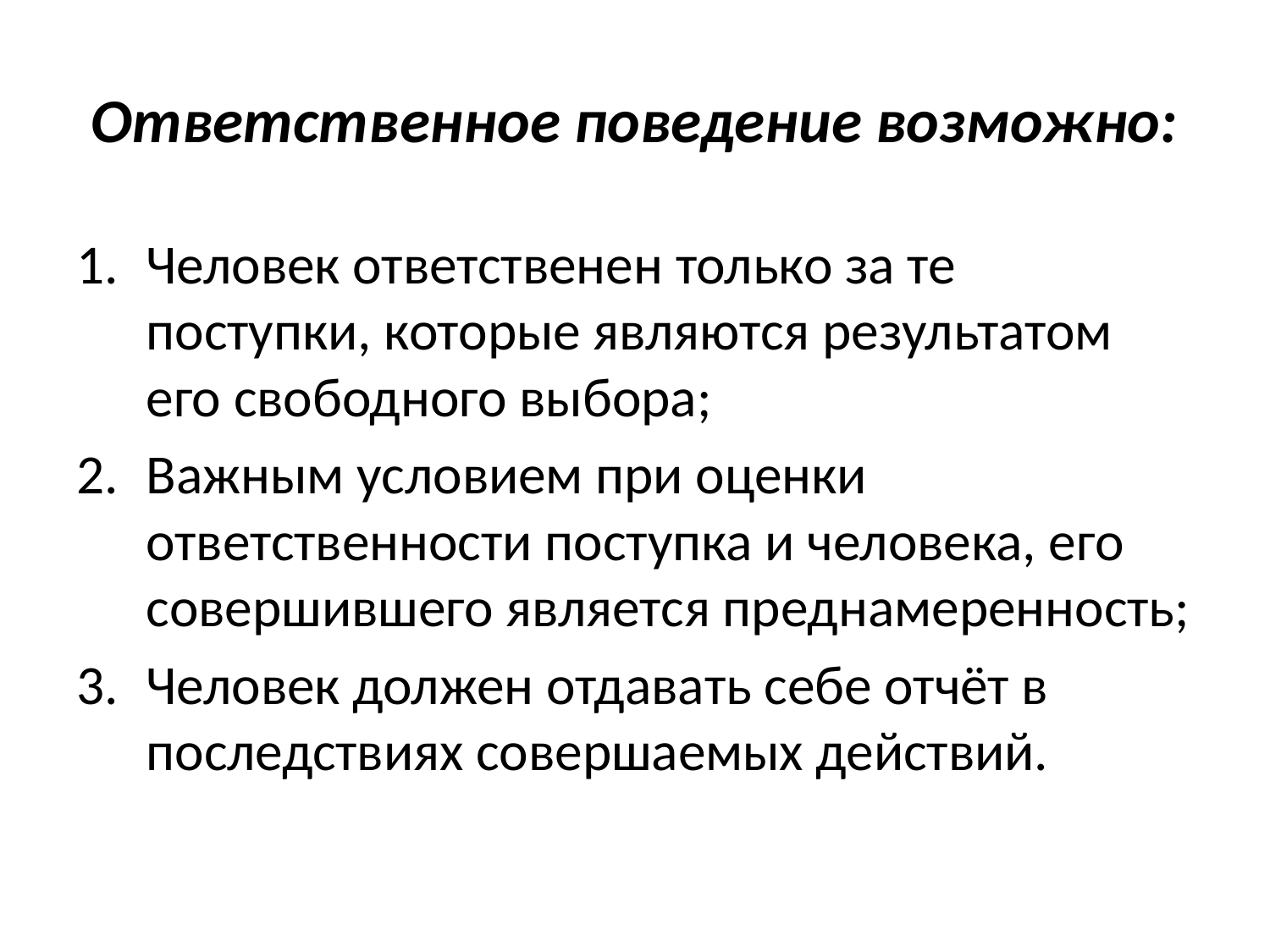

# Ответственное поведение возможно:
Человек ответственен только за те поступки, которые являются результатом его свободного выбора;
Важным условием при оценки ответственности поступка и человека, его совершившего является преднамеренность;
Человек должен отдавать себе отчёт в последствиях совершаемых действий.